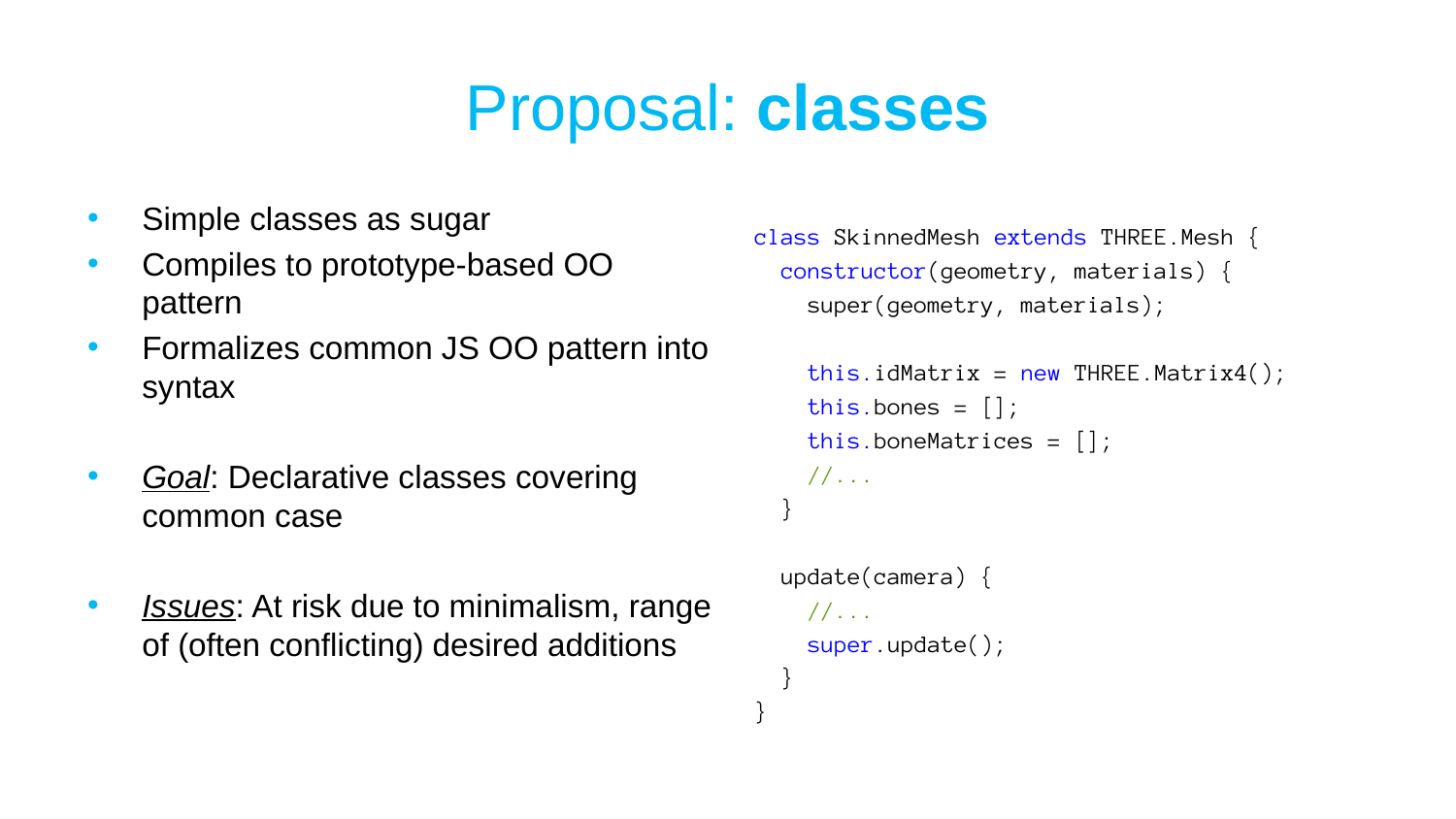

# Proposal: classes
class SkinnedMesh extends THREE.Mesh {
  constructor(geometry, materials) {
    super(geometry, materials);

    this.idMatrix = new THREE.Matrix4();
    this.bones = [];
    this.boneMatrices = [];
    //...
  }

  update(camera) {
    //...
    super.update();
  }
}

Simple classes as sugar
Compiles to prototype-based OO pattern
Formalizes common JS OO pattern into syntax

Goal: Declarative classes covering common case

Issues: At risk due to minimalism, range of (often conflicting) desired additions